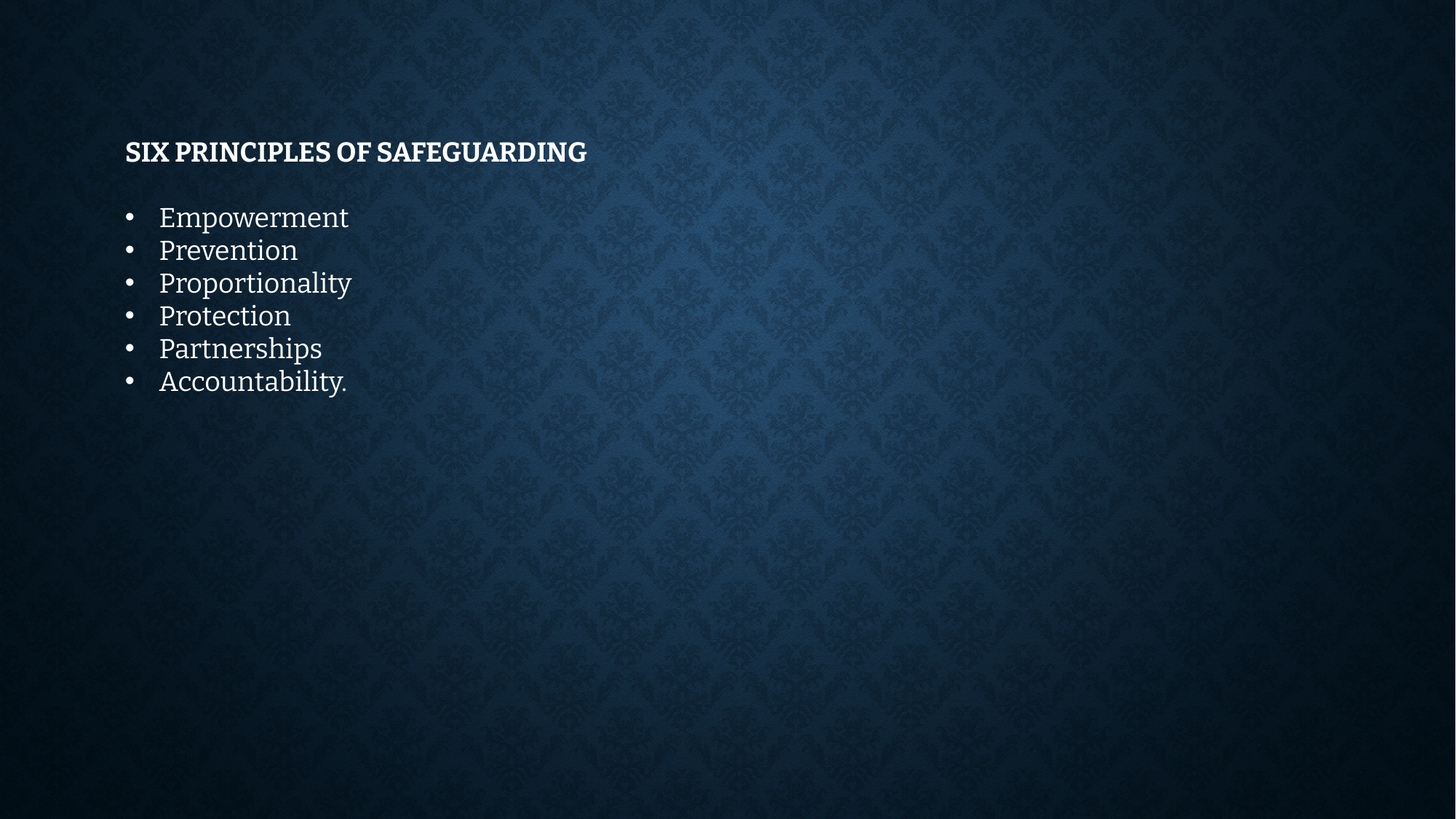

SIX PRINCIPLES OF SAFEGUARDING

Empowerment
Prevention
Proportionality
Protection
Partnerships
Accountability.